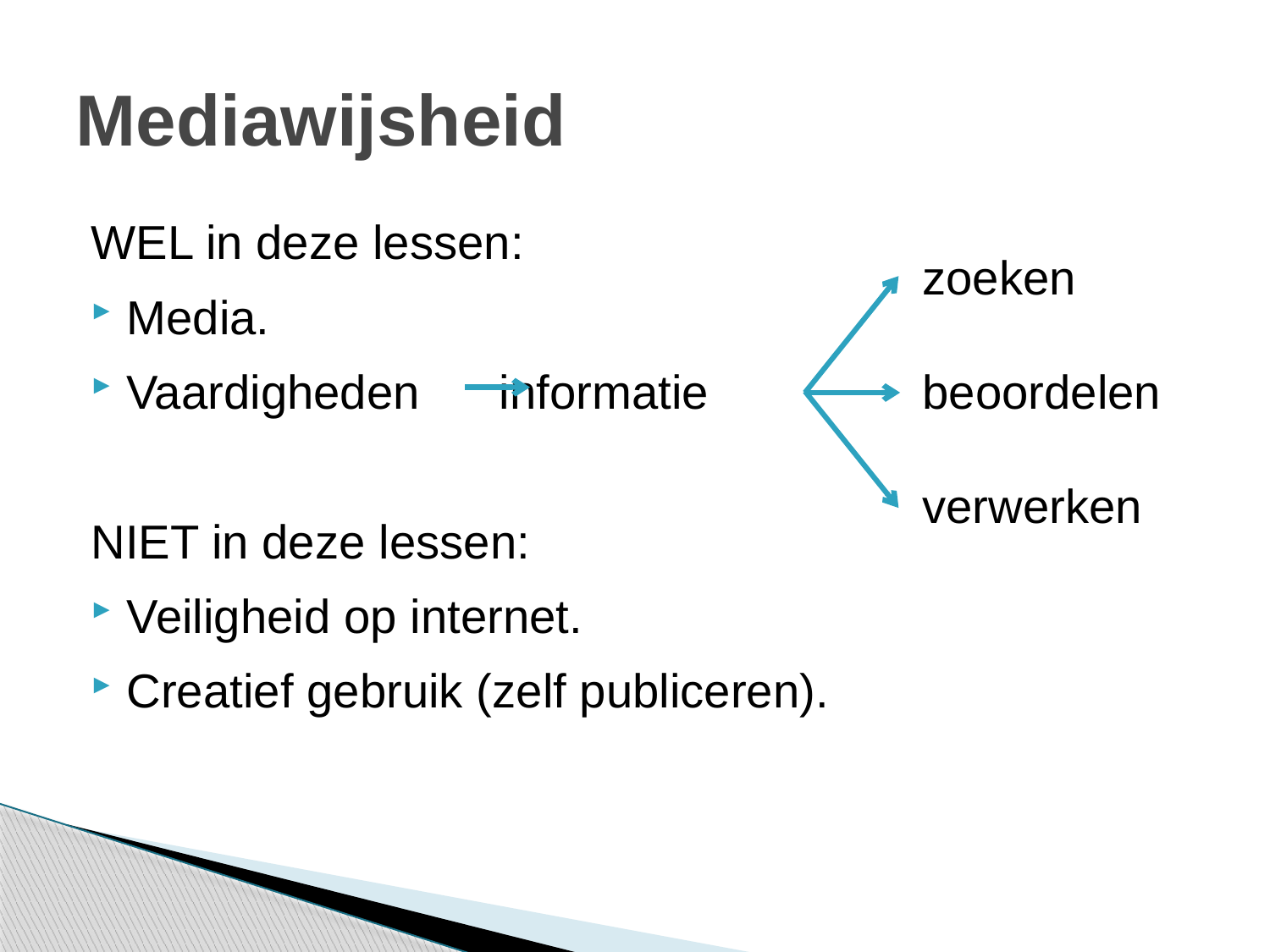

# Mediawijsheid
WEL in deze lessen:
Media.
Vaardigheden      informatie

NIET in deze lessen:
Veiligheid op internet.
Creatief gebruik (zelf publiceren).
zoeken

beoordelen

verwerken